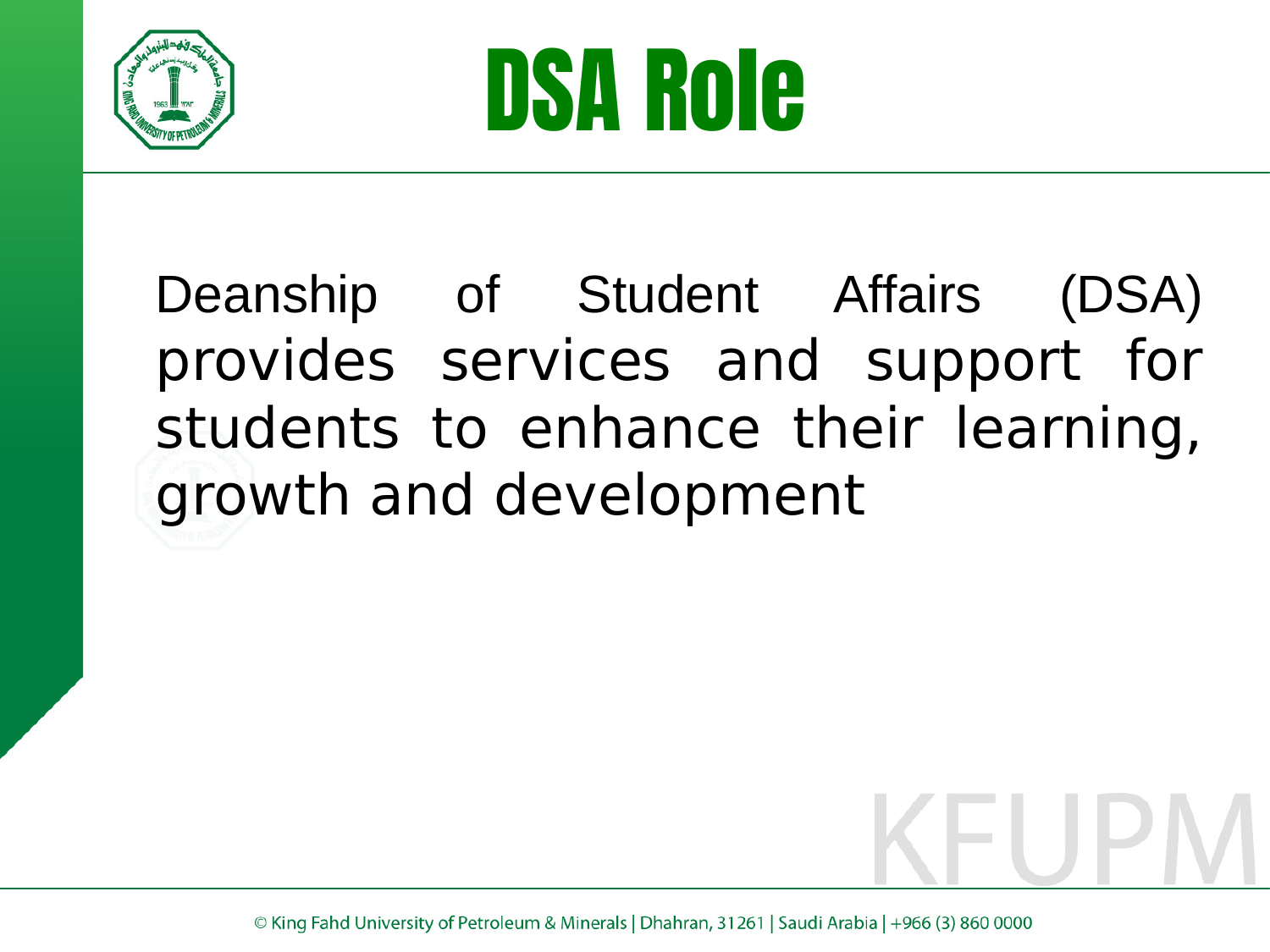

# DSA Role
	Deanship of Student Affairs (DSA) provides services and support for students to enhance their learning, growth and development